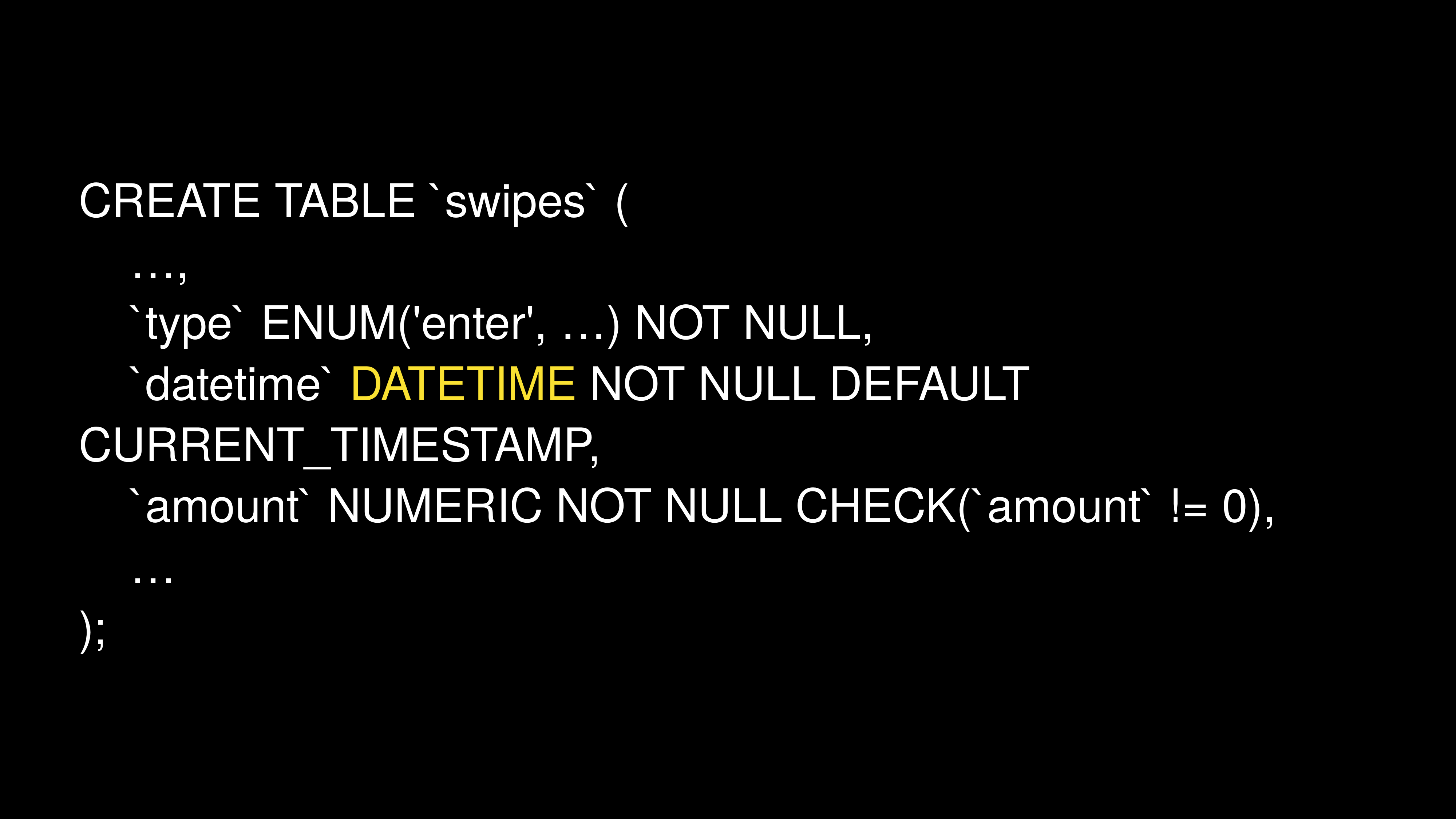

CREATE TABLE `swipes` (
    …,
    `type` ENUM('enter', …) NOT NULL,
    `datetime` DATETIME NOT NULL DEFAULT CURRENT_TIMESTAMP,
    `amount` NUMERIC NOT NULL CHECK(`amount` != 0),
    …
);